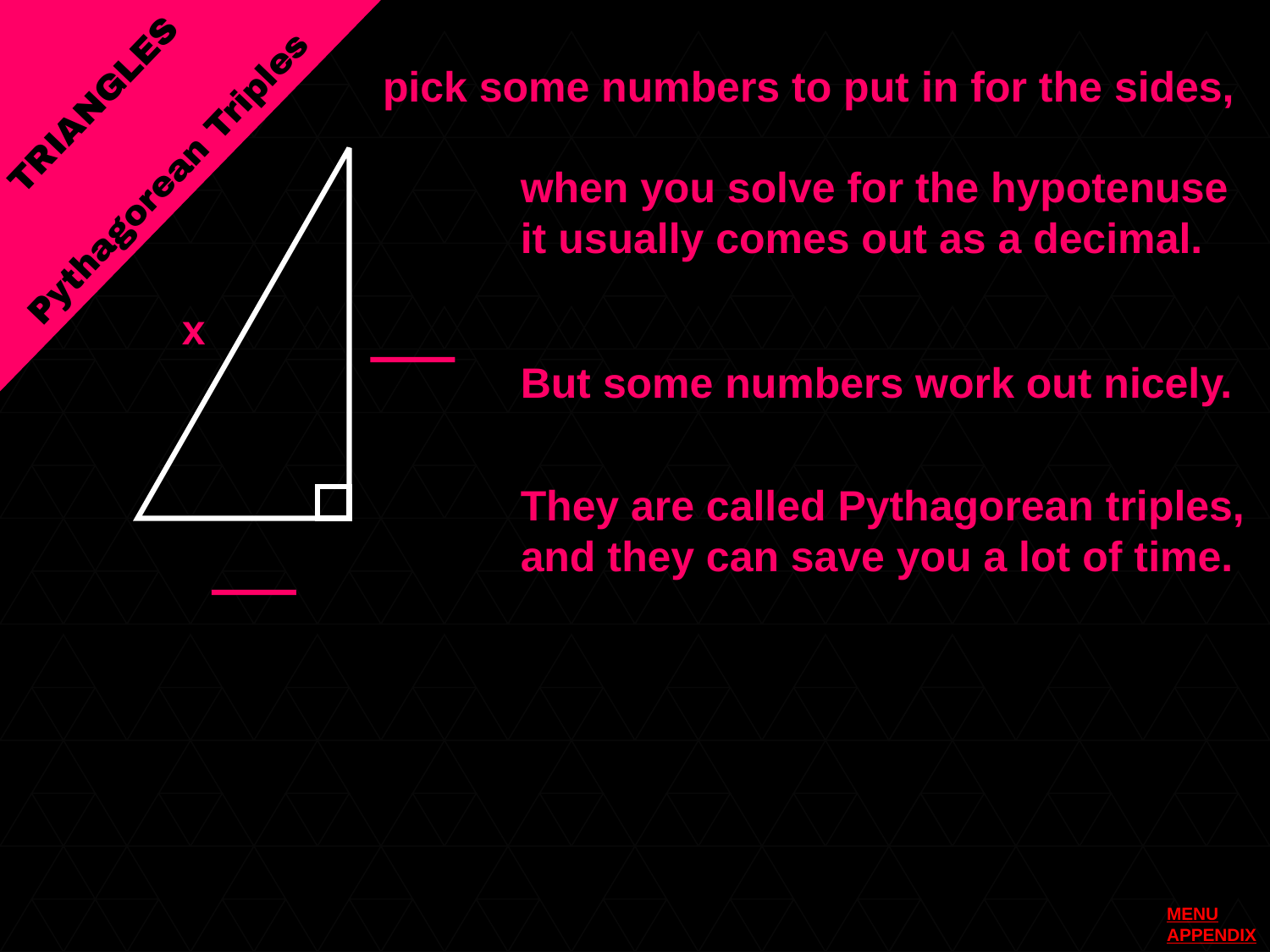

pick some numbers to put in for the sides,
TRIANGLES

when you solve for the hypotenuse it usually comes out as a decimal.
Pythagorean Triples
x
But some numbers work out nicely.

They are called Pythagorean triples, and they can save you a lot of time.

MENU
APPENDIX